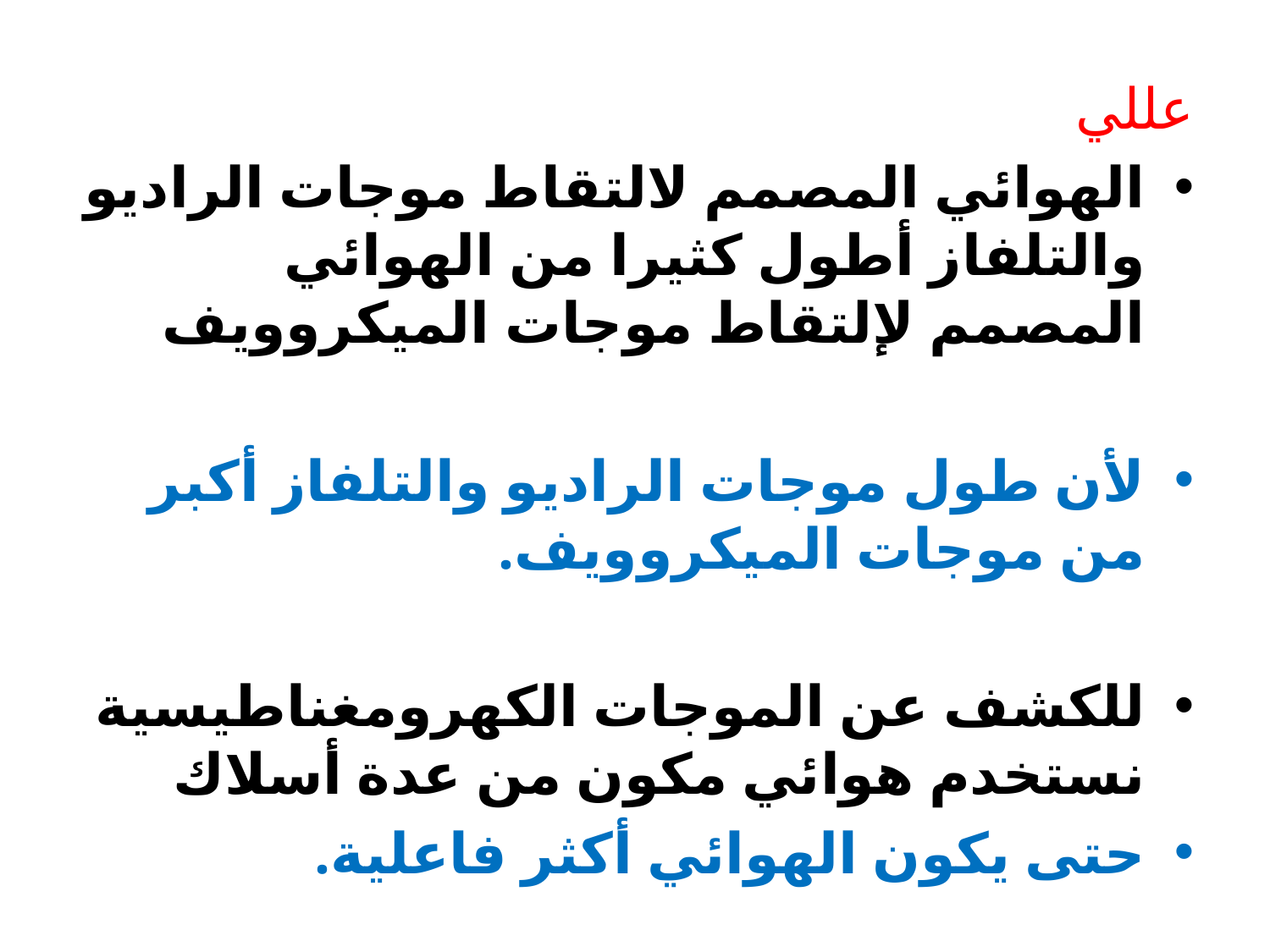

عللي
الهوائي المصمم لالتقاط موجات الراديو والتلفاز أطول كثيرا من الهوائي المصمم لإلتقاط موجات الميكروويف

لأن طول موجات الراديو والتلفاز أكبر من موجات الميكروويف.

للكشف عن الموجات الكهرومغناطيسية نستخدم هوائي مكون من عدة أسلاك
حتى يكون الهوائي أكثر فاعلية.